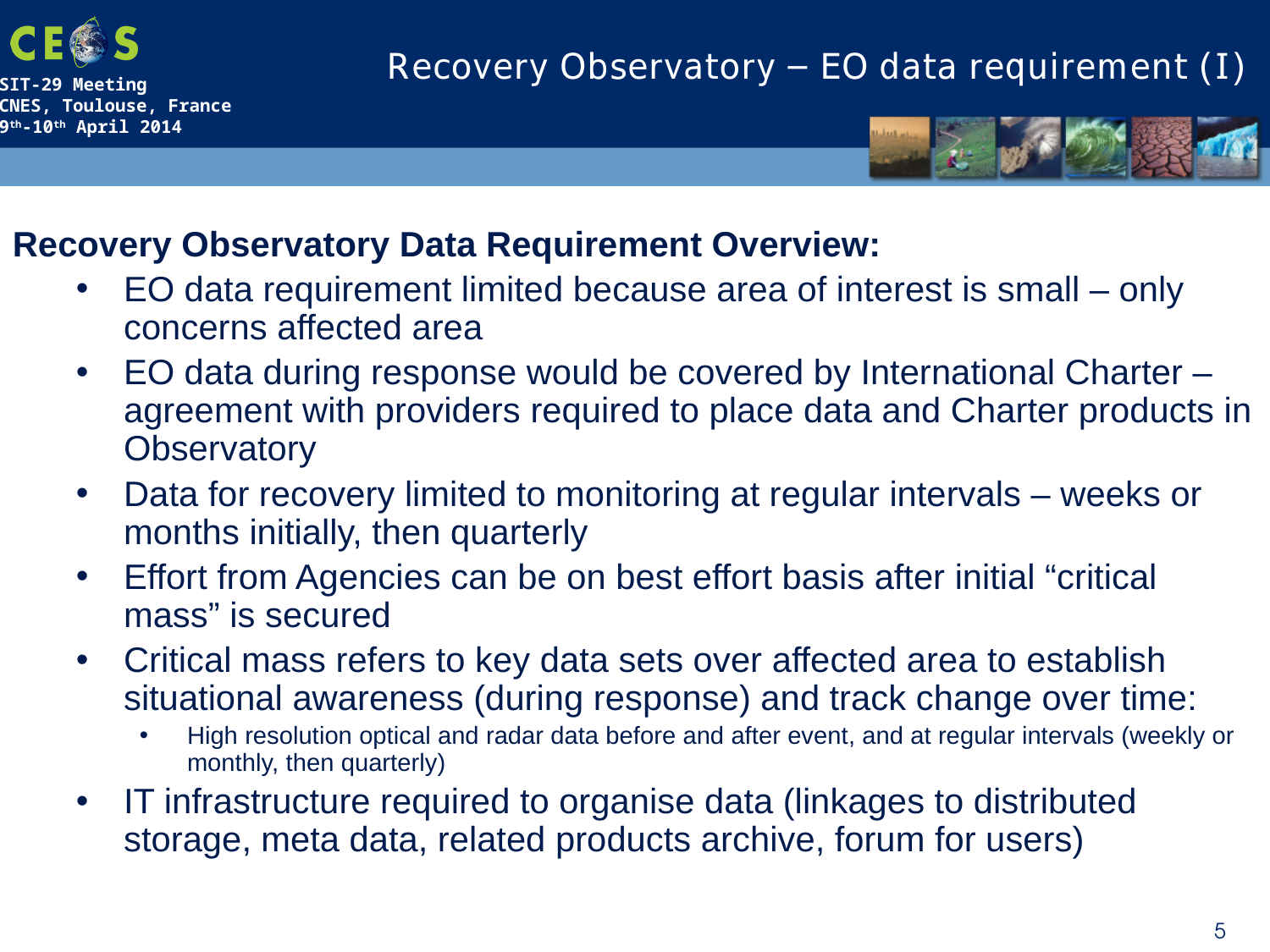

Recovery Observatory – EO data requirement (I)
Recovery Observatory Data Requirement Overview:
EO data requirement limited because area of interest is small – only concerns affected area
EO data during response would be covered by International Charter – agreement with providers required to place data and Charter products in Observatory
Data for recovery limited to monitoring at regular intervals – weeks or months initially, then quarterly
Effort from Agencies can be on best effort basis after initial “critical mass” is secured
Critical mass refers to key data sets over affected area to establish situational awareness (during response) and track change over time:
High resolution optical and radar data before and after event, and at regular intervals (weekly or monthly, then quarterly)
IT infrastructure required to organise data (linkages to distributed storage, meta data, related products archive, forum for users)

5